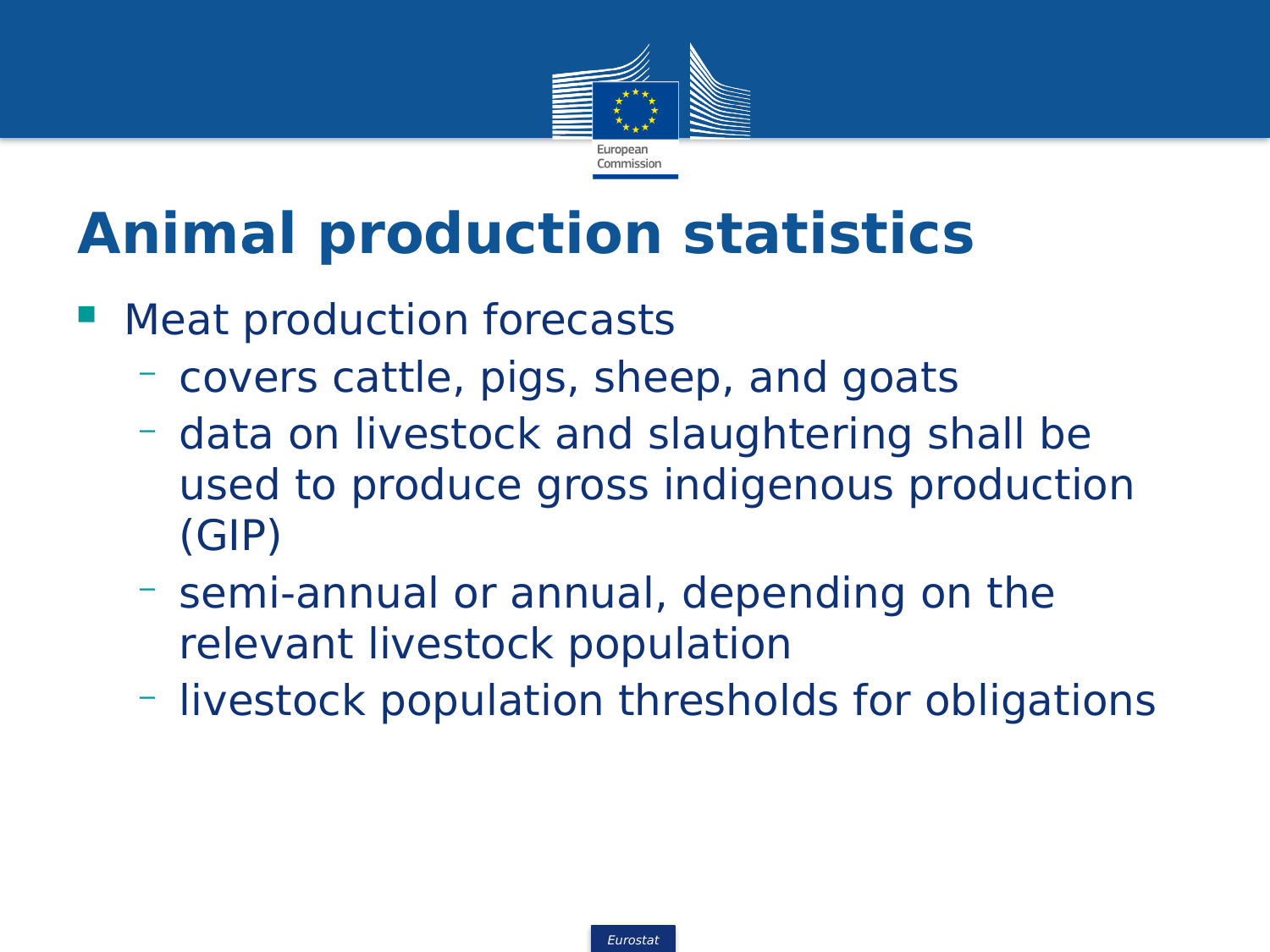

# Animal production statistics
Meat production forecasts
covers cattle, pigs, sheep, and goats
data on livestock and slaughtering shall be used to produce gross indigenous production (GIP)
semi-annual or annual, depending on the relevant livestock population
livestock population thresholds for obligations